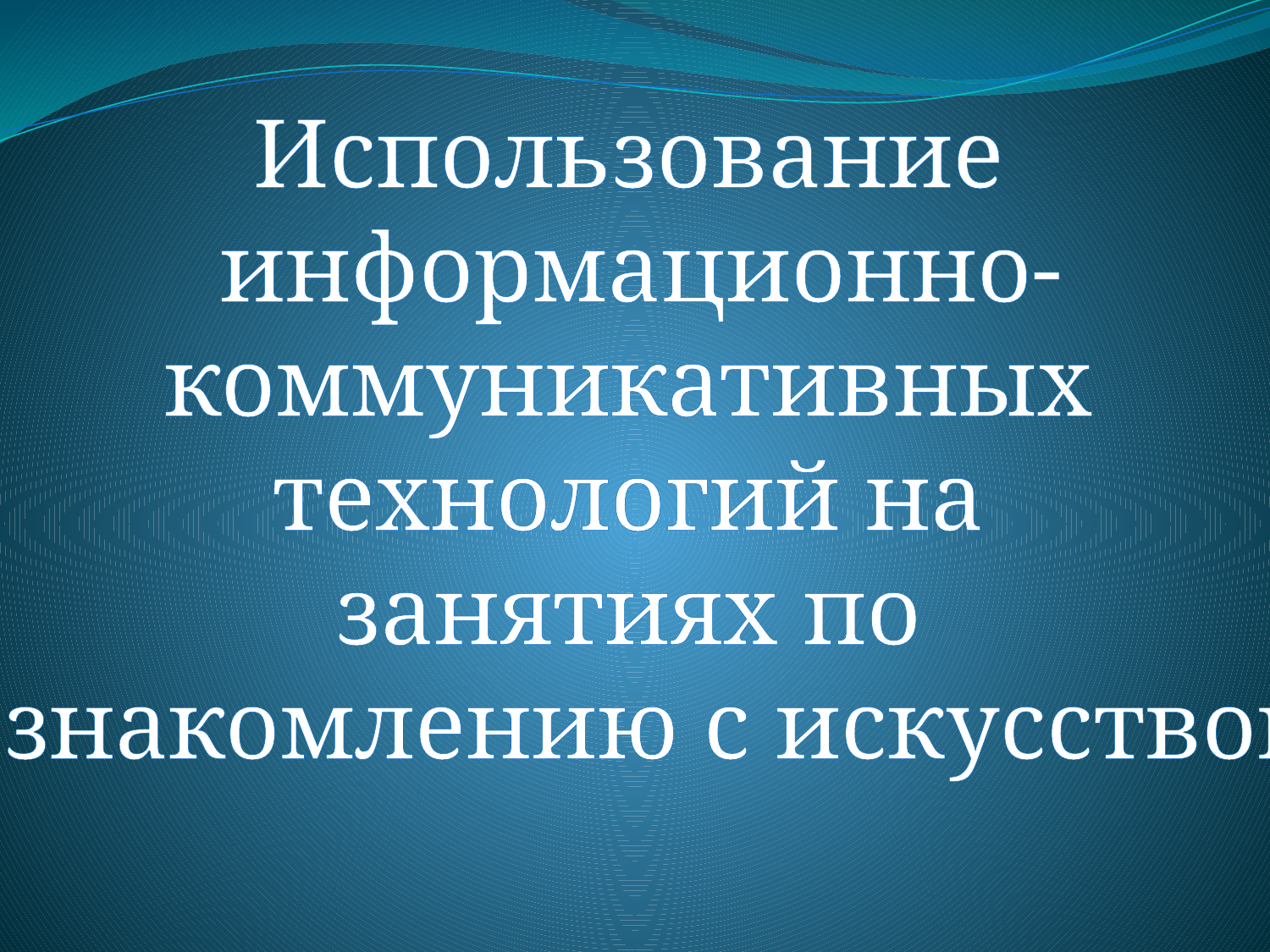

#
Использование
информационно-
коммуникативных
технологий на
занятиях по
ознакомлению с искусством